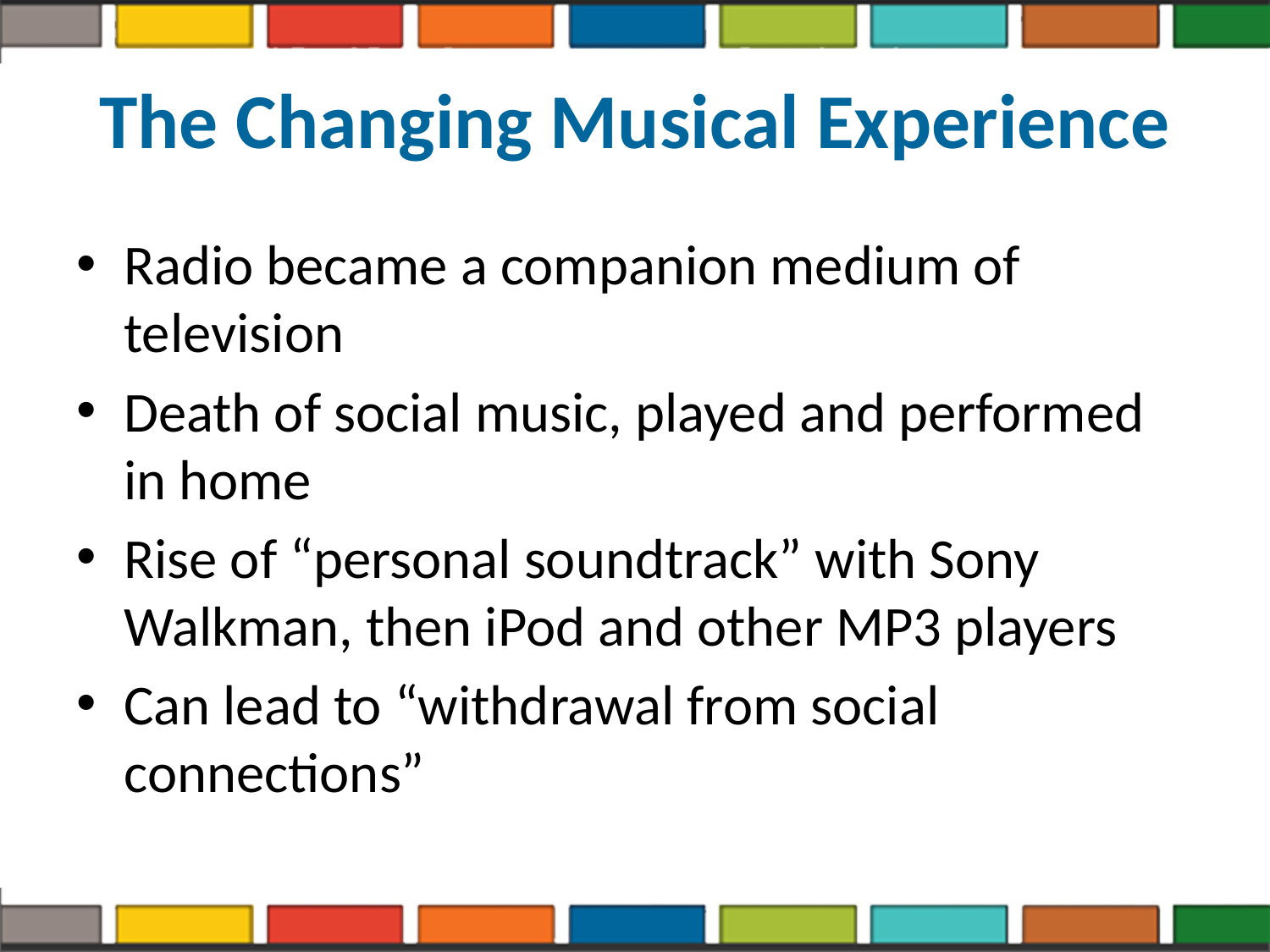

# The Changing Musical Experience
Radio became a companion medium of television
Death of social music, played and performed in home
Rise of “personal soundtrack” with Sony Walkman, then iPod and other MP3 players
Can lead to “withdrawal from social connections”